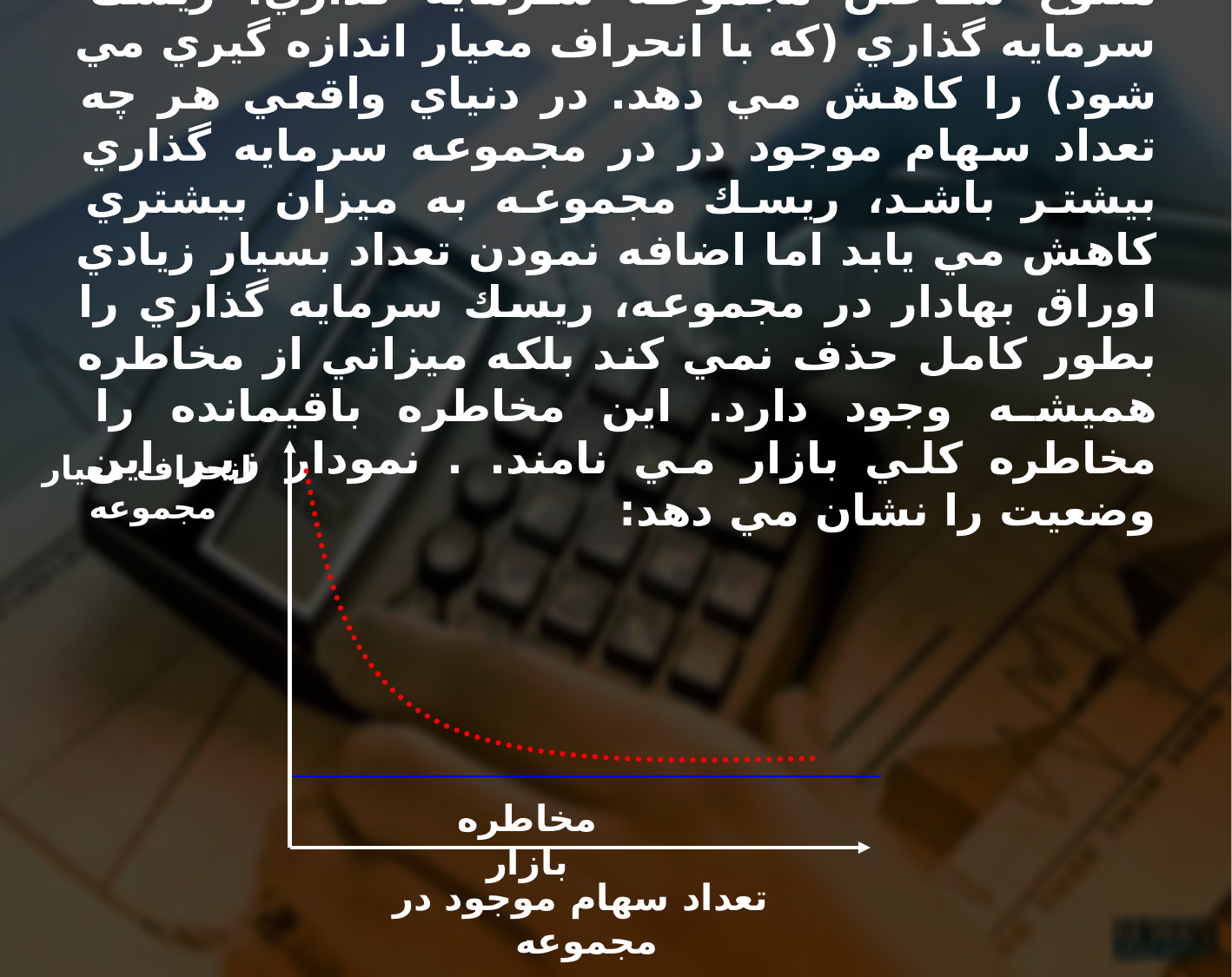

# متنوع ساختن مجموعه سرمايه گذاري، ريسك سرمايه گذاري (كه با انحراف معيار اندازه گيري مي شود) را كاهش مي دهد. در دنياي واقعي هر چه تعداد سهام موجود در در مجموعه سرمايه گذاري بيشتر باشد، ريسك مجموعه به ميزان بيشتري كاهش مي يابد اما اضافه نمودن تعداد بسيار زيادي اوراق بهادار در مجموعه، ريسك سرمايه گذاري را بطور كامل حذف نمي كند بلكه ميزاني از مخاطره هميشه وجود دارد. اين مخاطره باقيمانده را مخاطره كلي بازار مي نامند. . نمودار زير اين وضعيت را نشان مي دهد:
انحراف معيار مجموعه

مخاطره بازار
تعداد سهام موجود در مجموعه